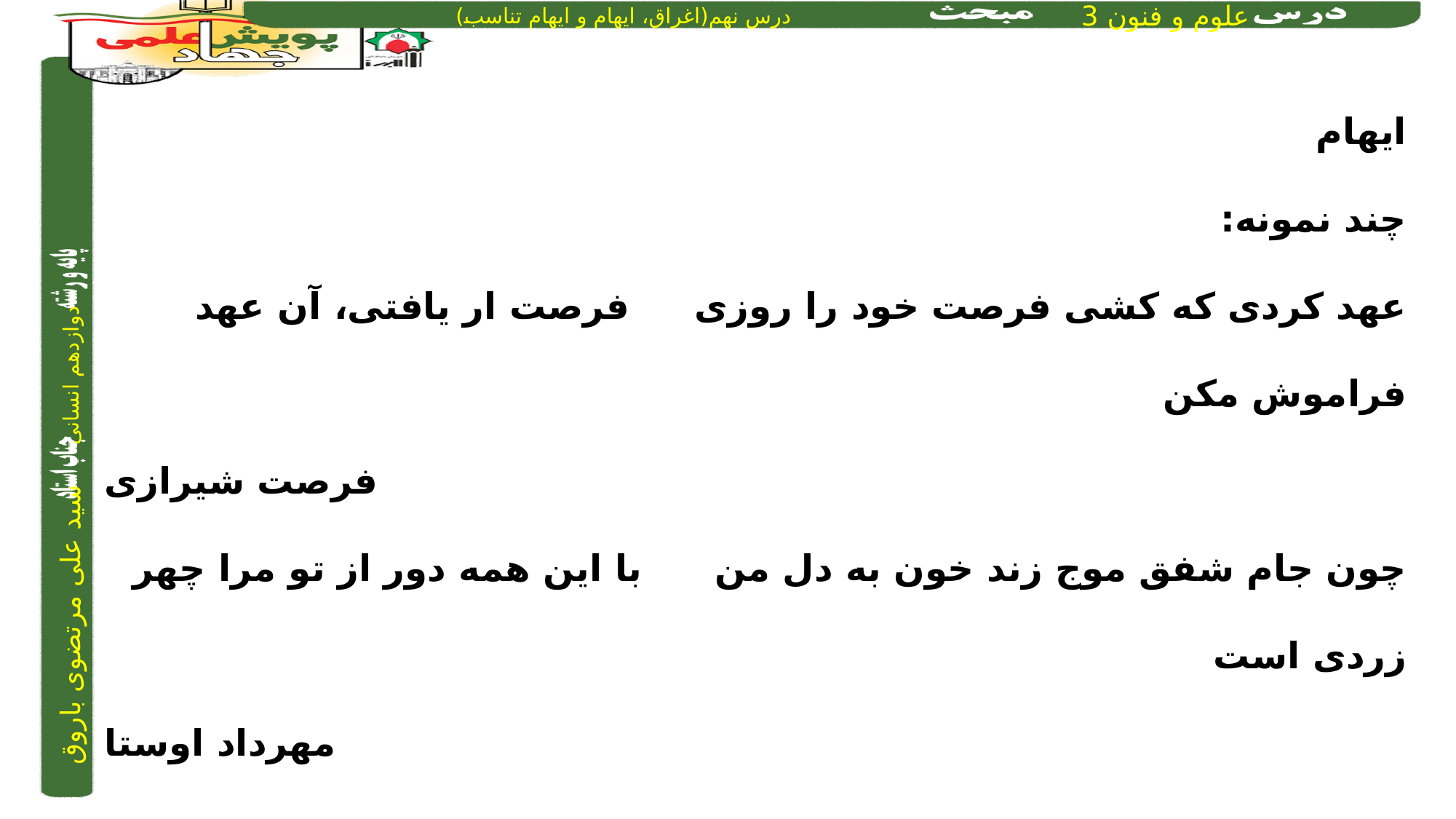

ایهام
چند نمونه:
عهد کردی که کشی فرصت خود را روزی		 فرصت ار یافتی، آن عهد فراموش مکن
فرصت شیرازی
چون جام شفق موج زند خون به دل من 		با این همه دور از تو مرا چهر زردی است
مهرداد اوستا